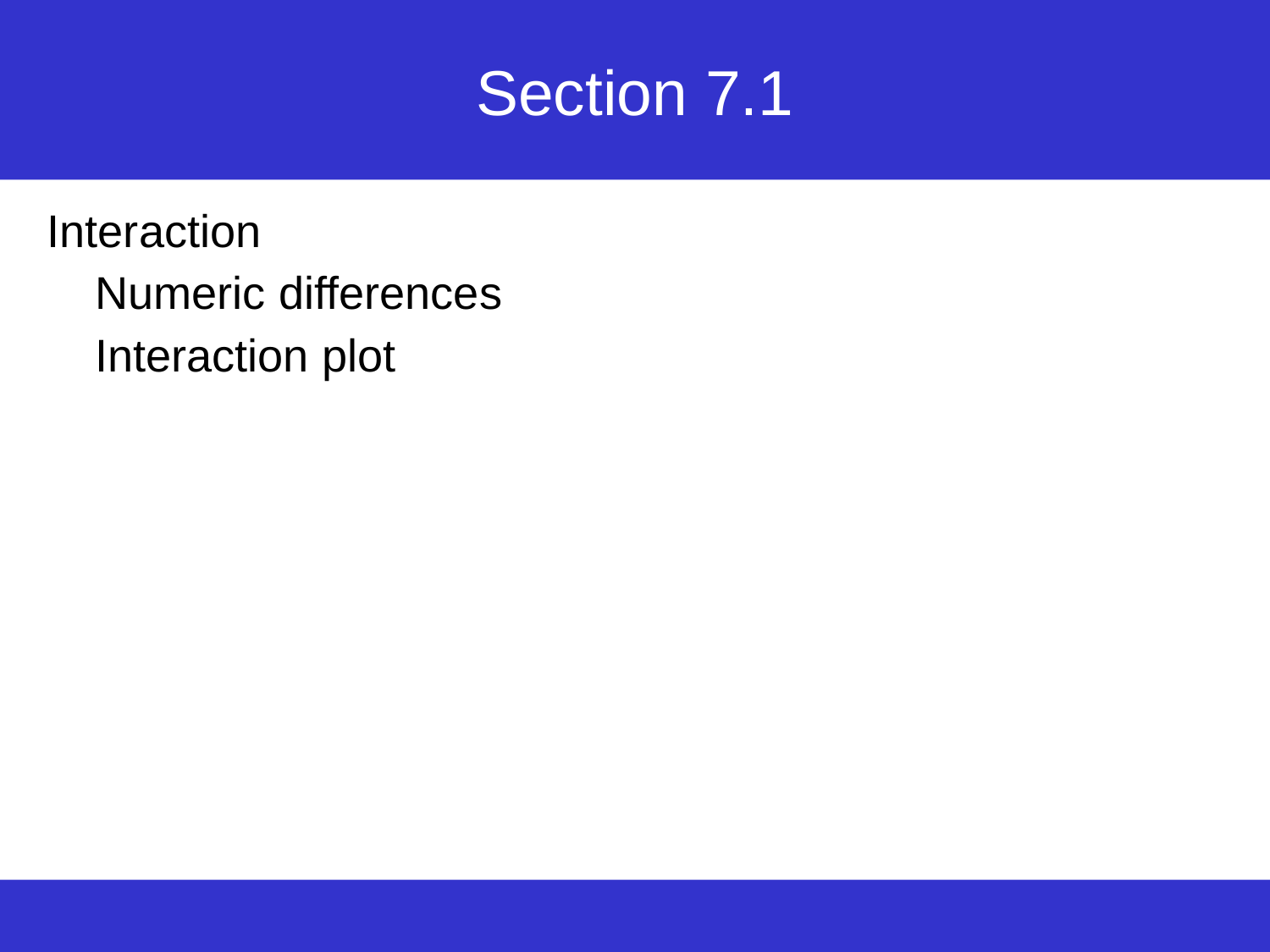

# Section 7.1
Interaction
Numeric differences
Interaction plot